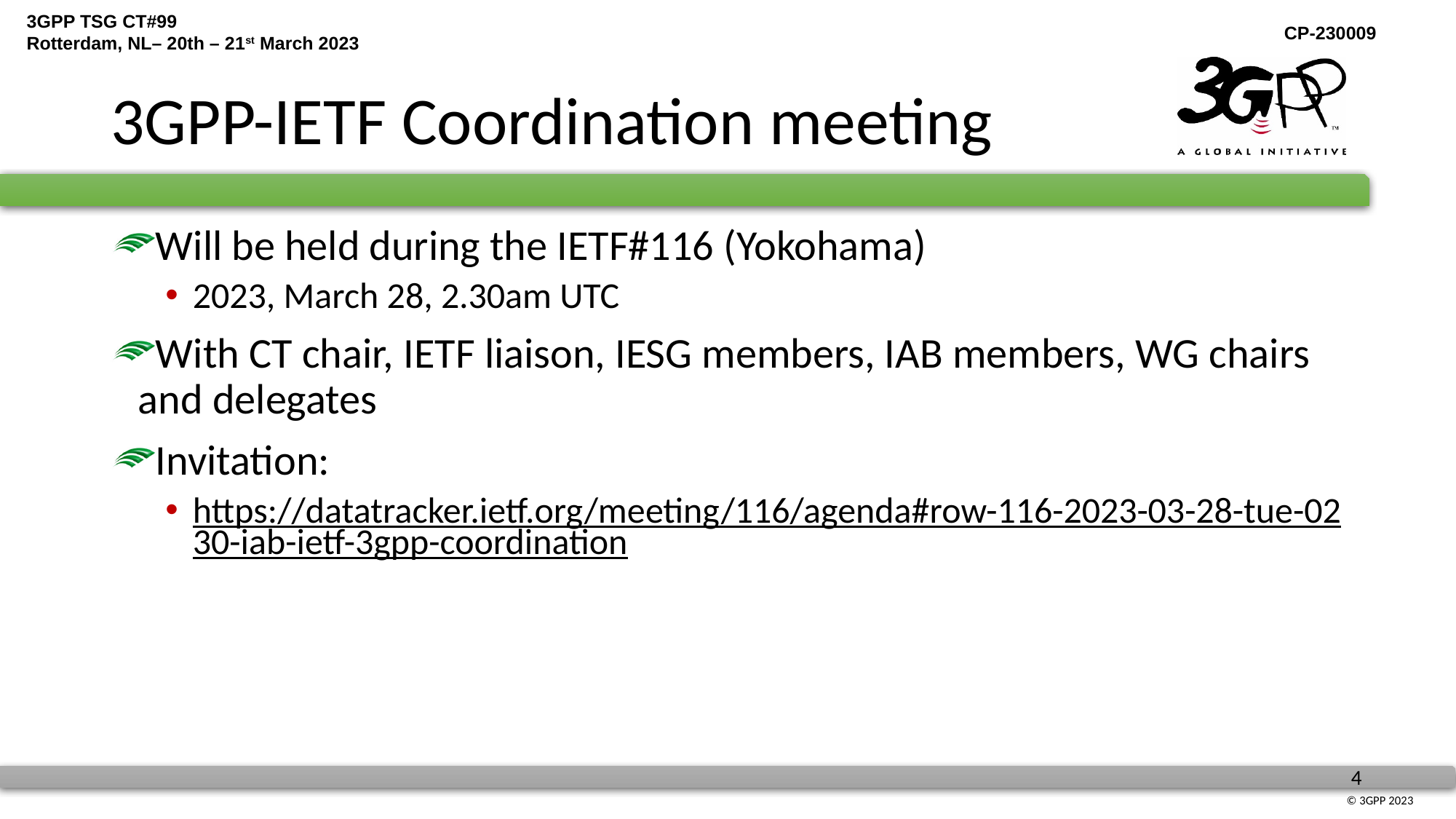

# 3GPP-IETF Coordination meeting
Will be held during the IETF#116 (Yokohama)
2023, March 28, 2.30am UTC
With CT chair, IETF liaison, IESG members, IAB members, WG chairs and delegates
Invitation:
https://datatracker.ietf.org/meeting/116/agenda#row-116-2023-03-28-tue-0230-iab-ietf-3gpp-coordination